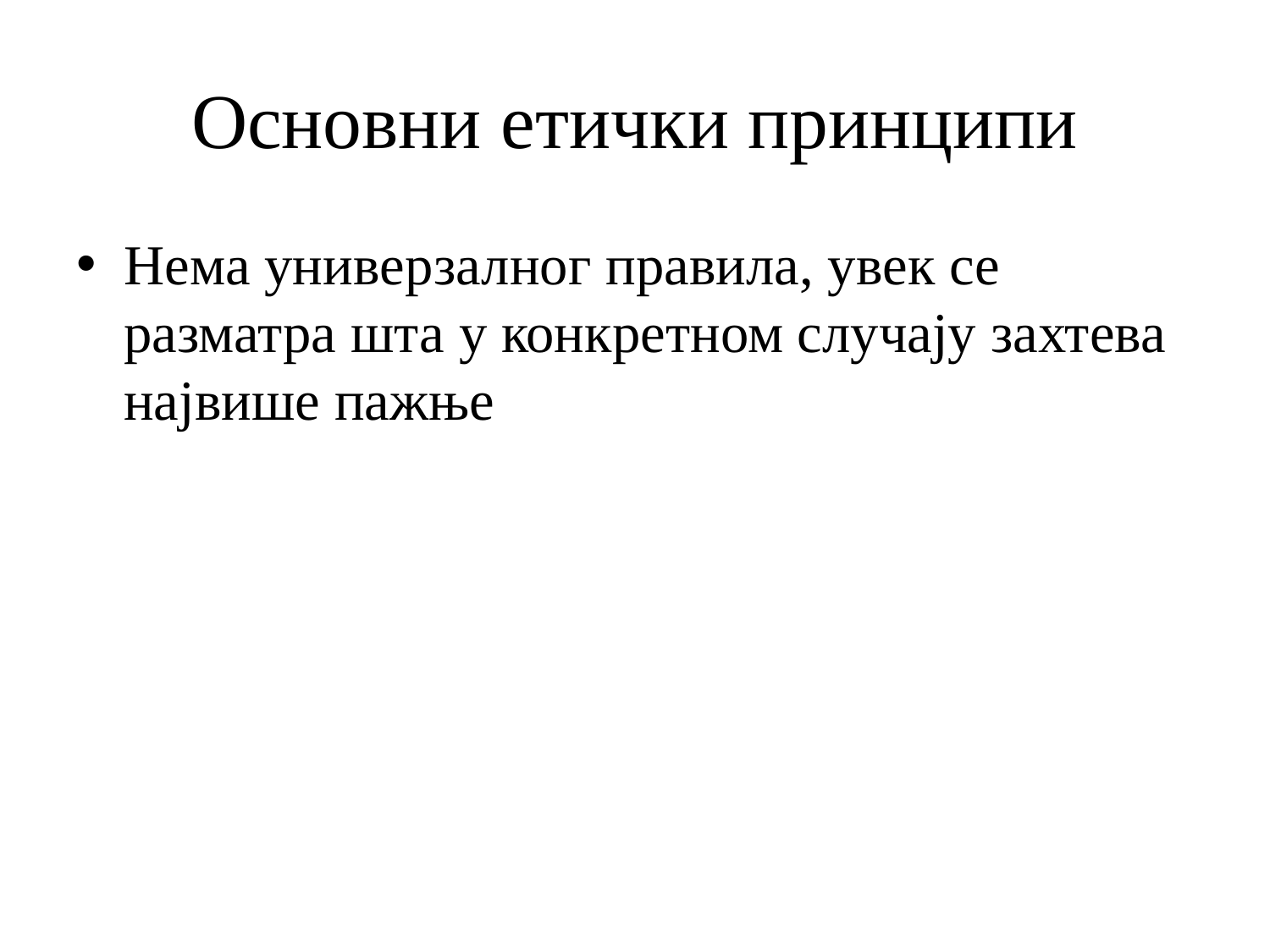

# Основни етички принципи
Нема универзалног правила, увек се разматра шта у конкретном случају захтева највише пажње